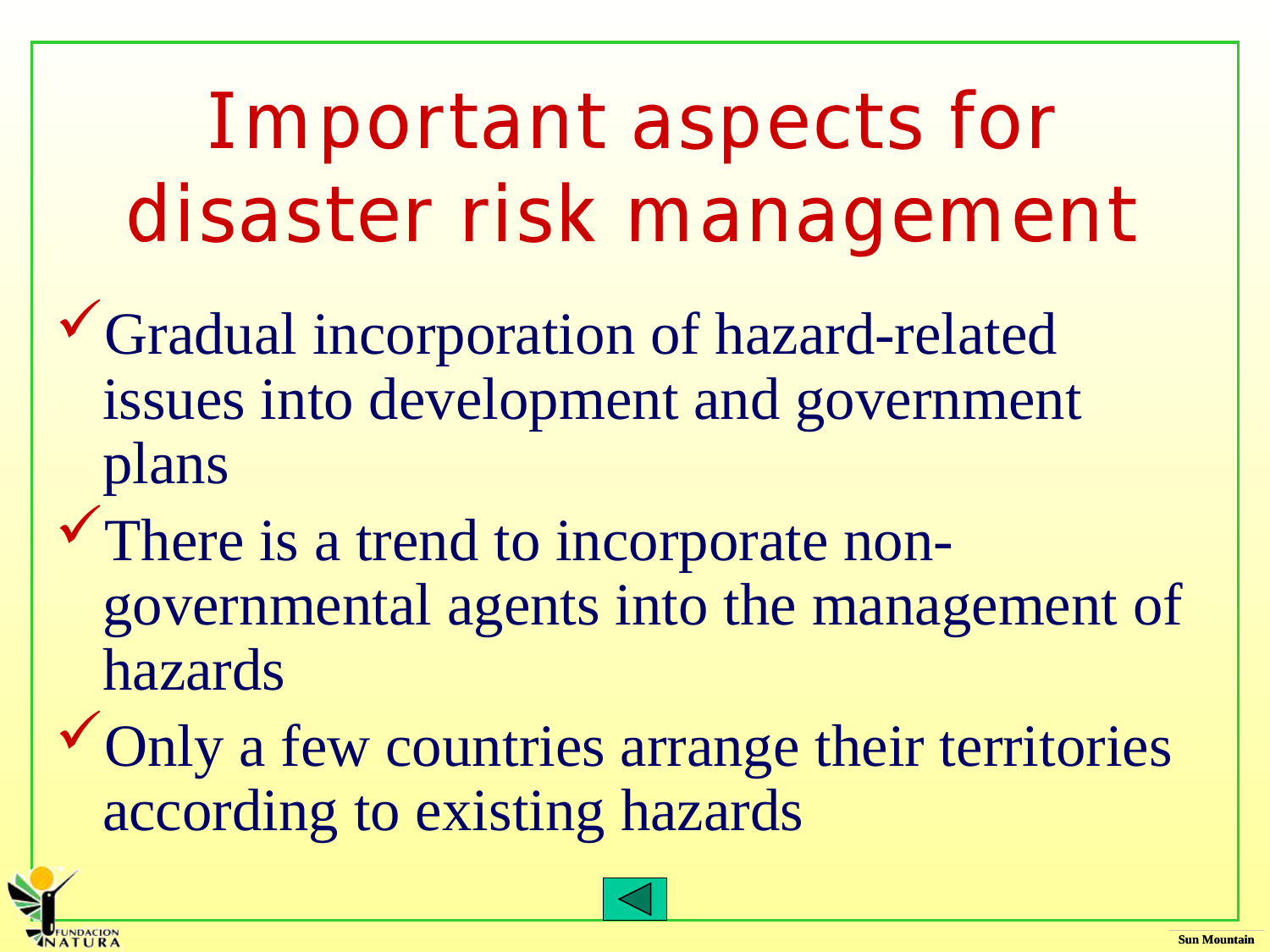

# Important aspects for disaster risk management
Gradual incorporation of hazard-related issues into development and government plans
There is a trend to incorporate non-governmental agents into the management of hazards
Only a few countries arrange their territories according to existing hazards